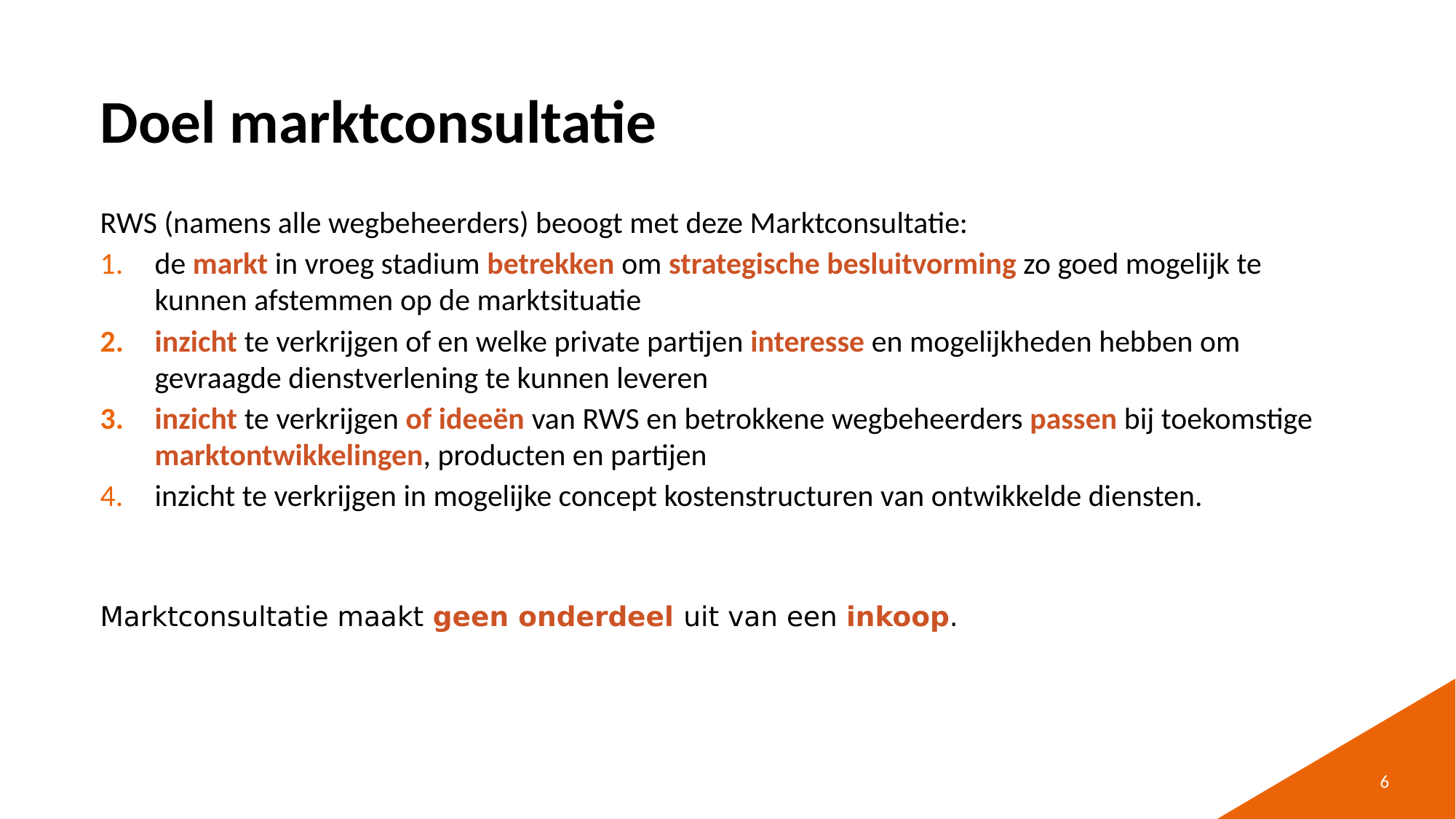

# Doel marktconsultatie
RWS (namens alle wegbeheerders) beoogt met deze Marktconsultatie:
de markt in vroeg stadium betrekken om strategische besluitvorming zo goed mogelijk te kunnen afstemmen op de marktsituatie
inzicht te verkrijgen of en welke private partijen interesse en mogelijkheden hebben om gevraagde dienstverlening te kunnen leveren
inzicht te verkrijgen of ideeën van RWS en betrokkene wegbeheerders passen bij toekomstige marktontwikkelingen, producten en partijen
inzicht te verkrijgen in mogelijke concept kostenstructuren van ontwikkelde diensten.

Marktconsultatie maakt geen onderdeel uit van een inkoop.
6